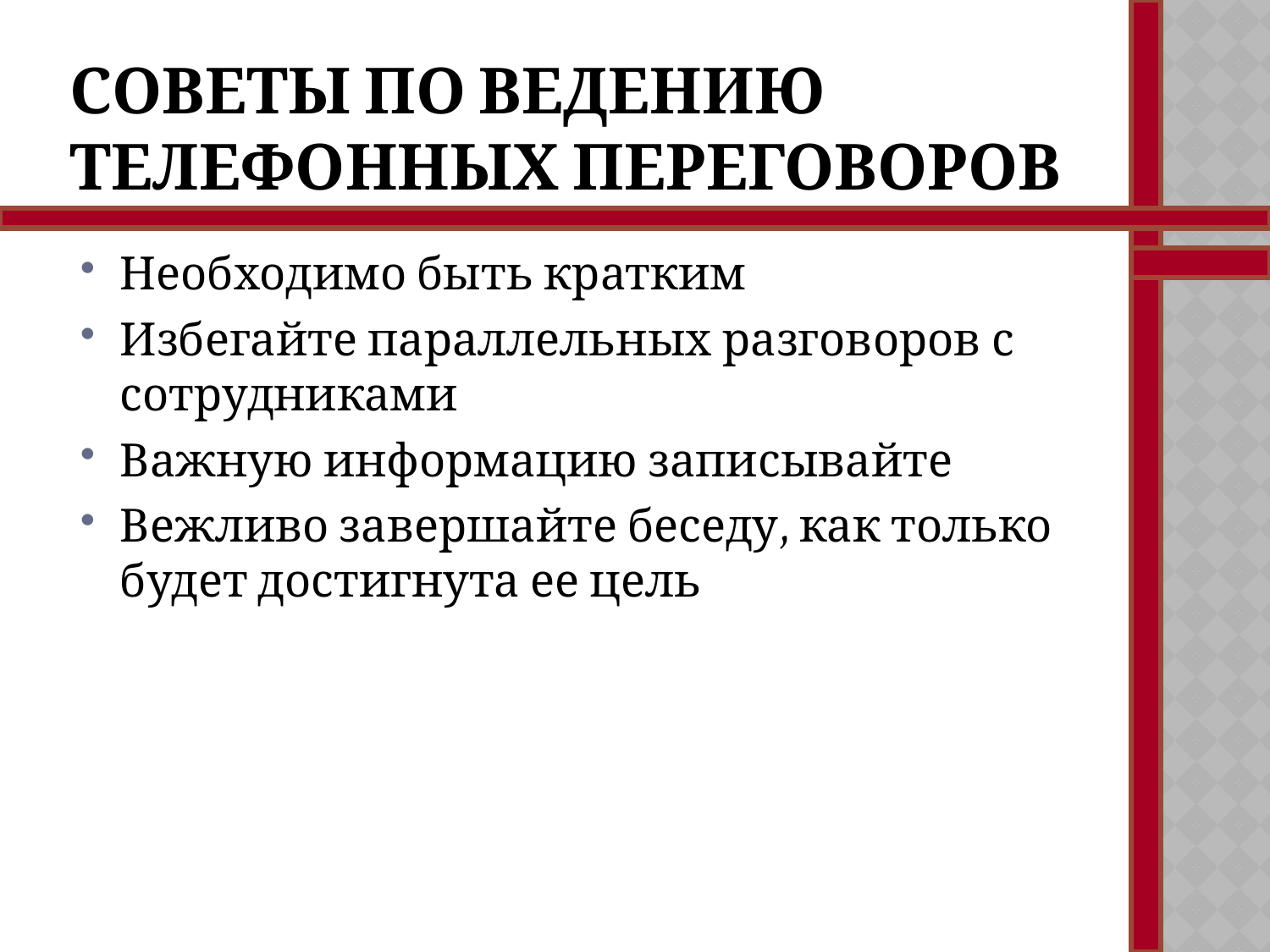

# Советы по ведению телефонных переговоров
Необходимо быть кратким
Избегайте параллельных разговоров с сотрудниками
Важную информацию записывайте
Вежливо завершайте беседу, как только будет достигнута ее цель